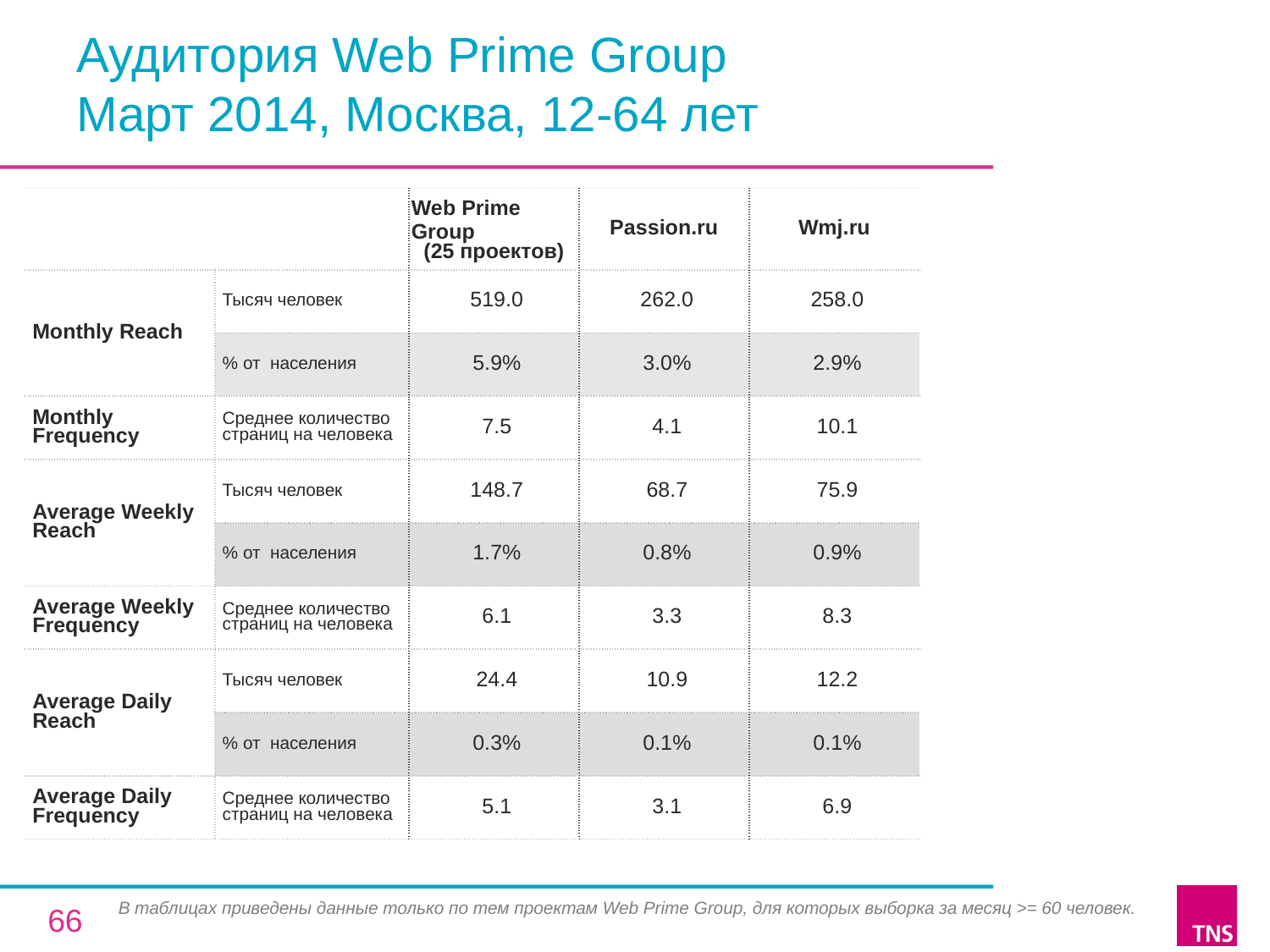

# Аудитория Web Prime Group Март 2014, Москва, 12-64 лет
|  |  | Web Prime Group (25 проектов) | Passion.ru | Wmj.ru |
| --- | --- | --- | --- | --- |
| Monthly Reach | Тысяч человек | 519.0 | 262.0 | 258.0 |
|  | % от населения | 5.9% | 3.0% | 2.9% |
| Monthly Frequency | Среднее количество страниц на человека | 7.5 | 4.1 | 10.1 |
| Average Weekly Reach | Тысяч человек | 148.7 | 68.7 | 75.9 |
|  | % от населения | 1.7% | 0.8% | 0.9% |
| Average Weekly Frequency | Среднее количество страниц на человека | 6.1 | 3.3 | 8.3 |
| Average Daily Reach | Тысяч человек | 24.4 | 10.9 | 12.2 |
|  | % от населения | 0.3% | 0.1% | 0.1% |
| Average Daily Frequency | Среднее количество страниц на человека | 5.1 | 3.1 | 6.9 |
В таблицах приведены данные только по тем проектам Web Prime Group, для которых выборка за месяц >= 60 человек.
66